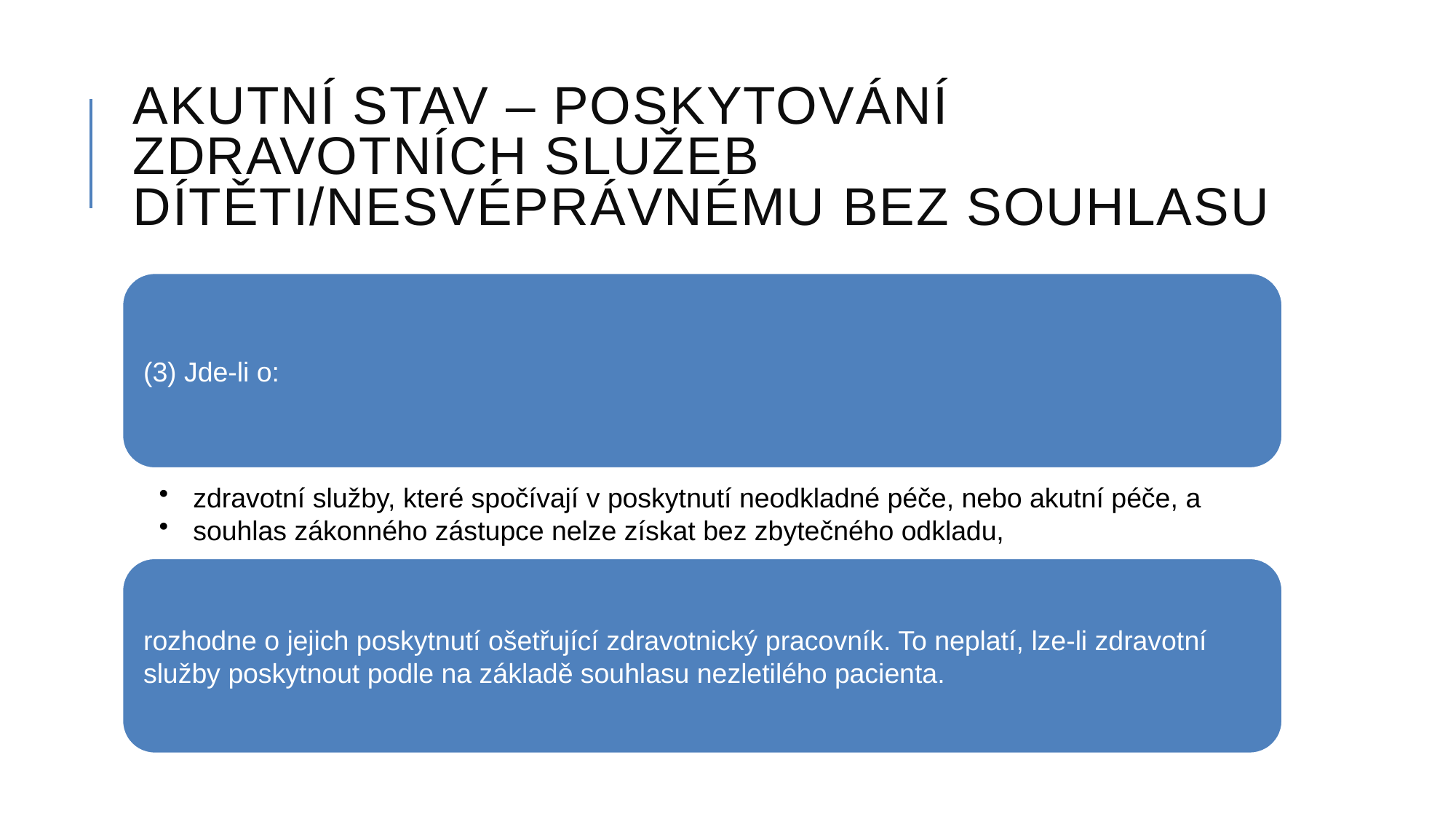

# Akutní stav – poskytování zdravotních služeb dítěti/nesvéprávnému bez souhlasu
(3) Jde-li o:
zdravotní služby, které spočívají v poskytnutí neodkladné péče, nebo akutní péče, a
souhlas zákonného zástupce nelze získat bez zbytečného odkladu,
rozhodne o jejich poskytnutí ošetřující zdravotnický pracovník. To neplatí, lze-li zdravotní služby poskytnout podle na základě souhlasu nezletilého pacienta.